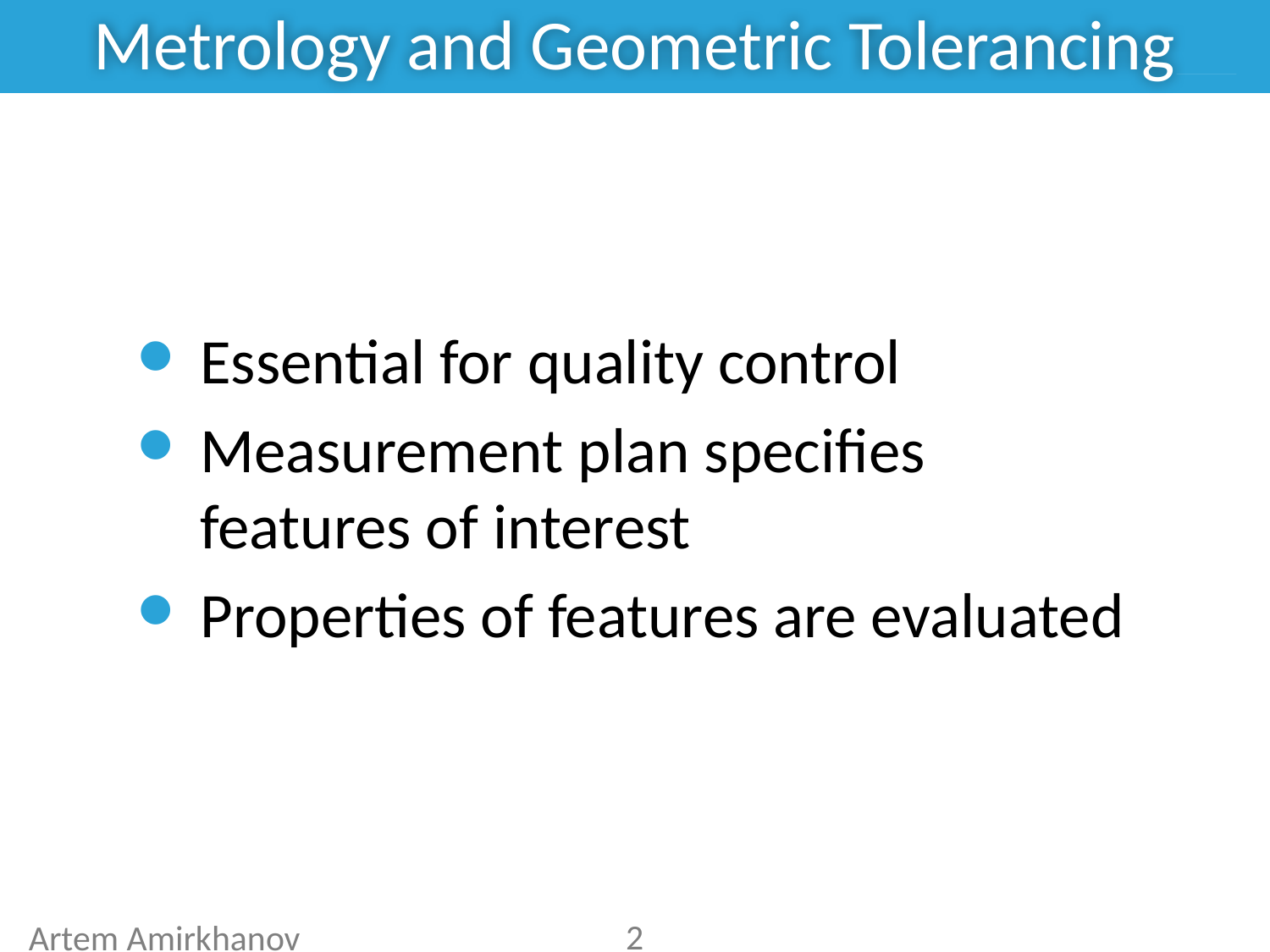

# Metrology and Geometric Tolerancing
Essential for quality control
Measurement plan specifies
features of interest
Properties of features are evaluated

2
Artem Amirkhanov